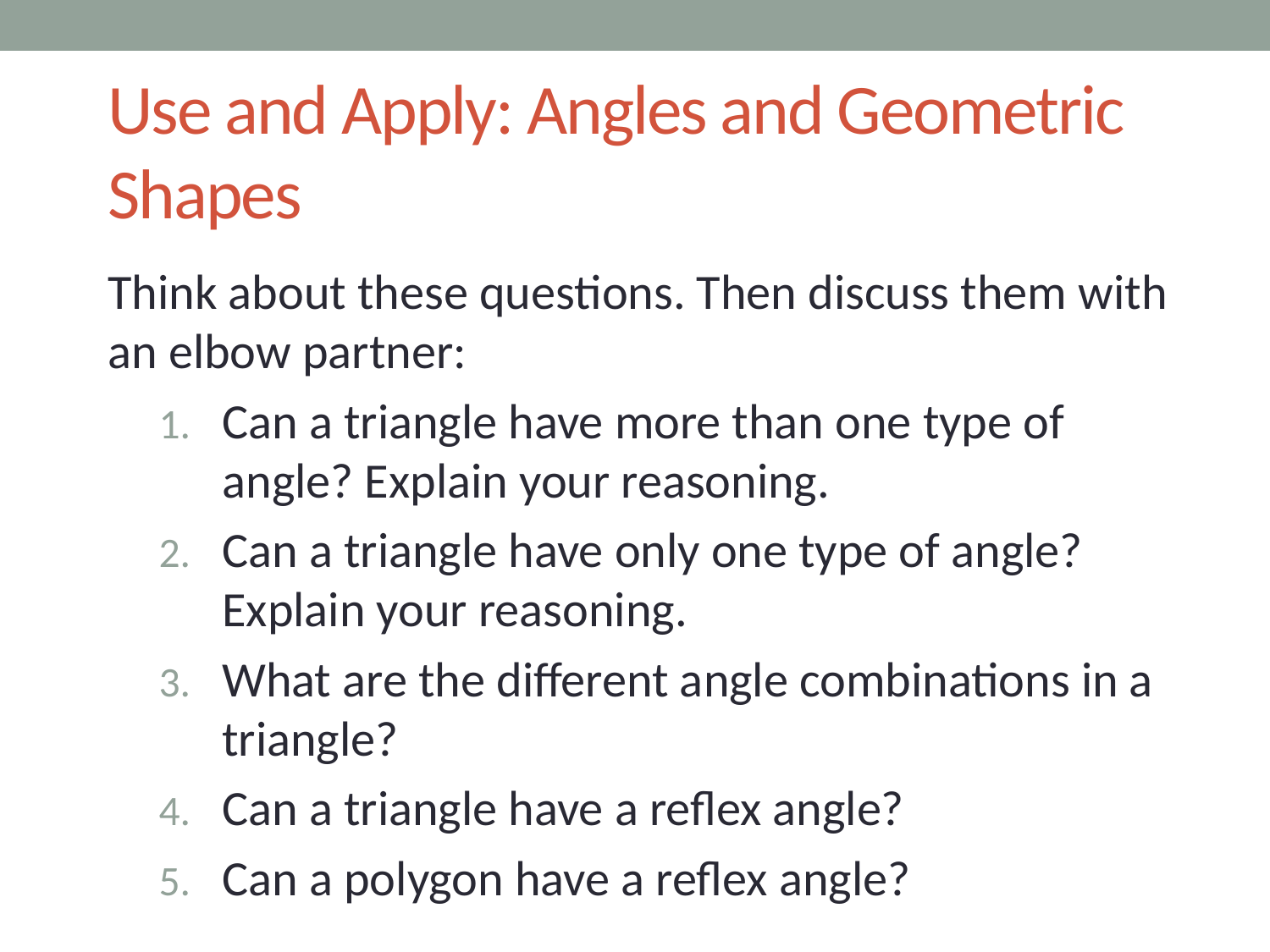

# Use and Apply: Angles and Geometric Shapes
Think about these questions. Then discuss them with an elbow partner:
Can a triangle have more than one type of angle? Explain your reasoning.
Can a triangle have only one type of angle? Explain your reasoning.
What are the different angle combinations in a triangle?
Can a triangle have a reflex angle?
Can a polygon have a reflex angle?